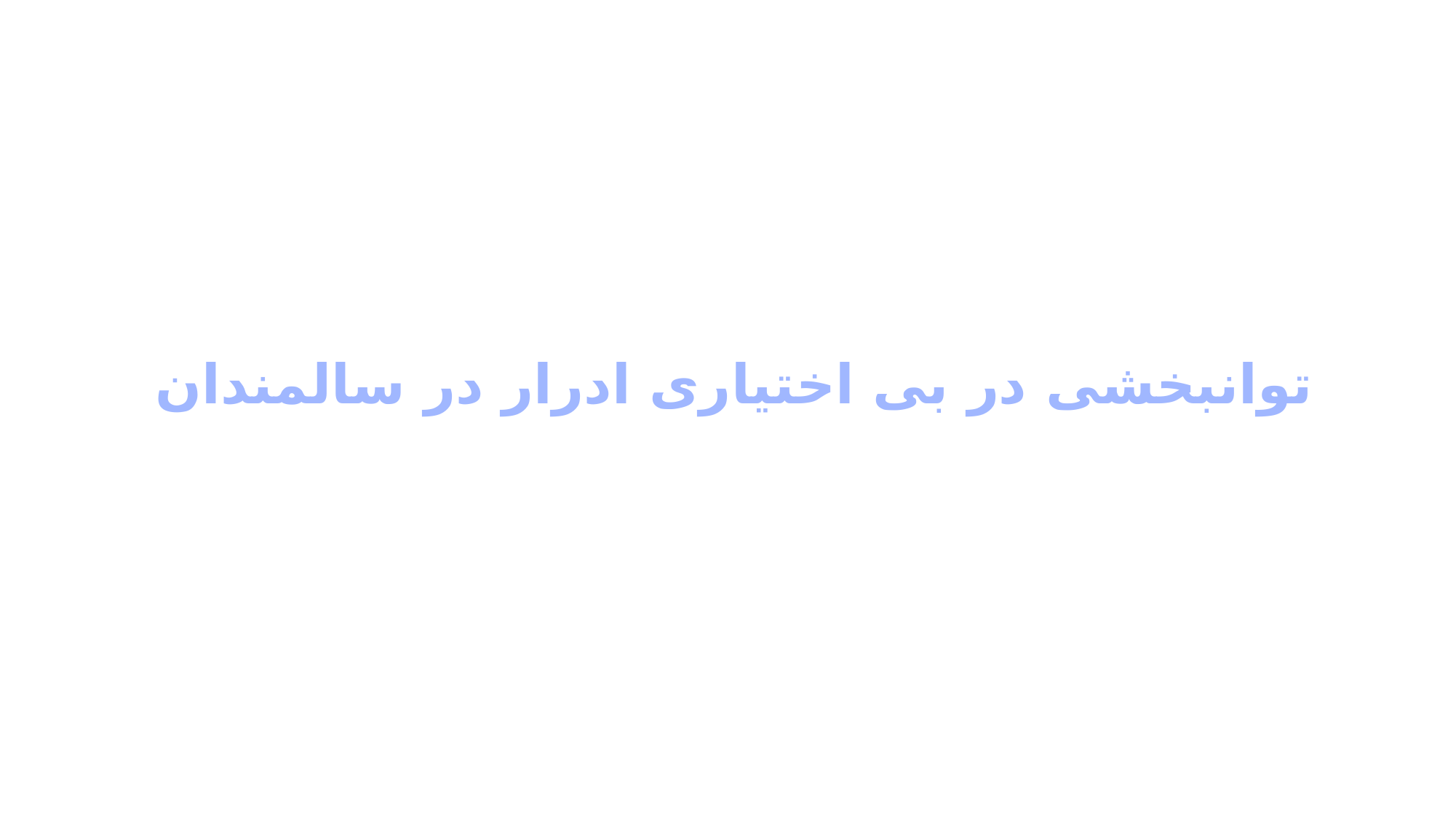

توانبخشی در بی اختیاری ادرار در سالمندان